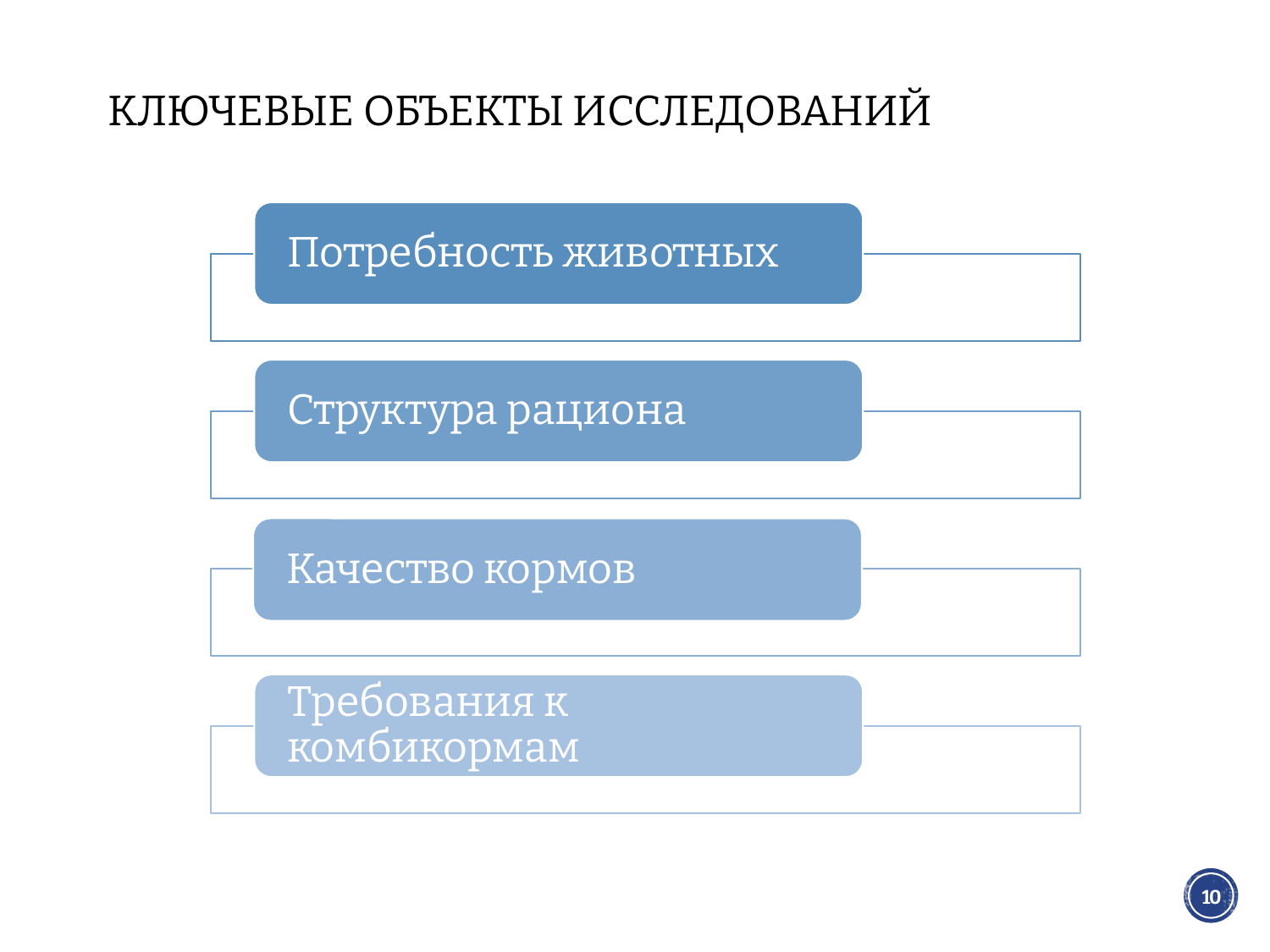

# КЛЮЧЕВЫЕ ОБЪЕКТЫ ИССЛЕДОВАНИЙ
Потребность животных
Структура рациона
Качество кормов
Требования к комбикормам
10